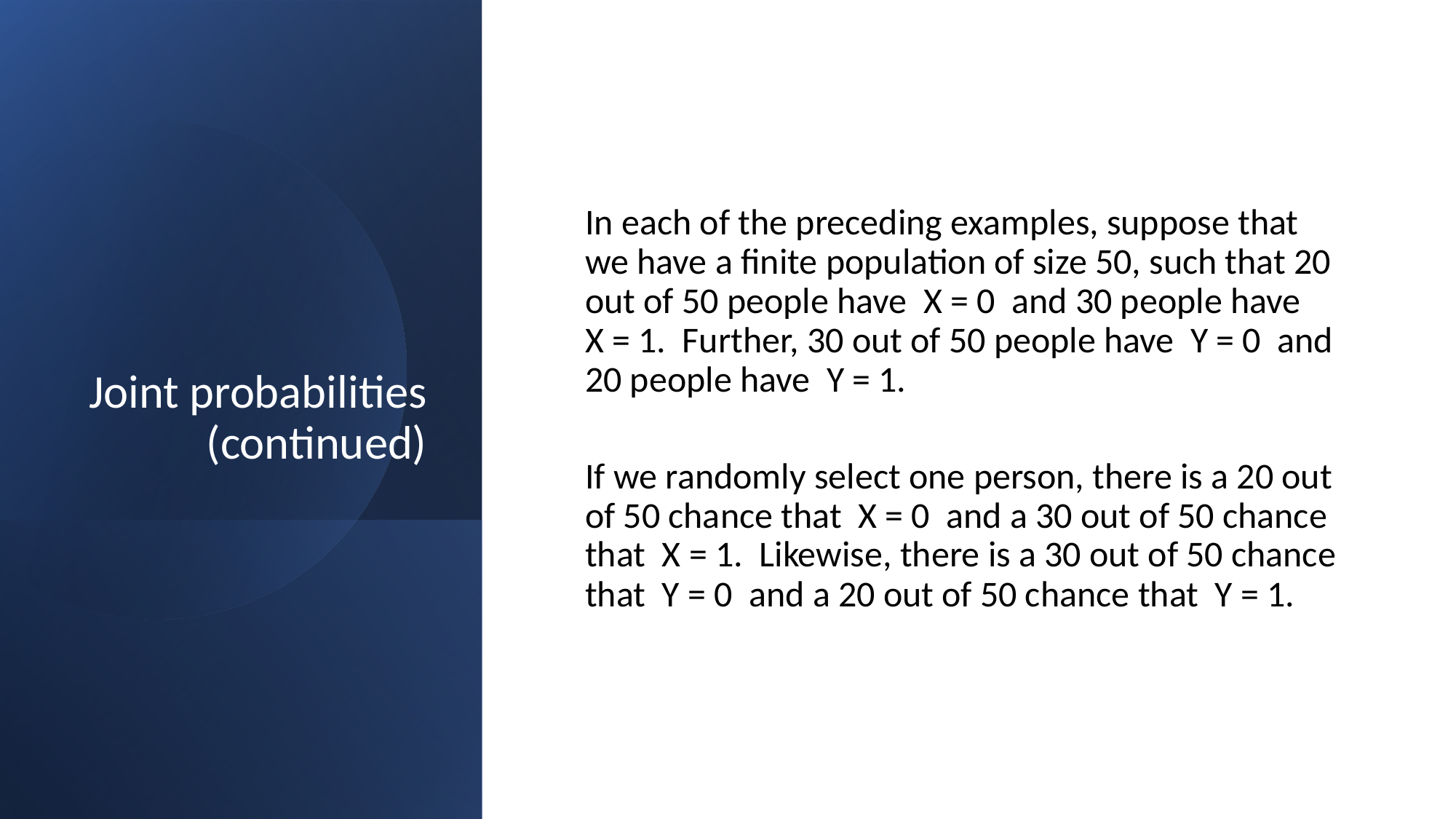

# Joint probabilities (continued)
In each of the preceding examples, suppose that we have a finite population of size 50, such that 20 out of 50 people have  X = 0  and 30 people have    X = 1.  Further, 30 out of 50 people have  Y = 0  and 20 people have  Y = 1.

If we randomly select one person, there is a 20 out of 50 chance that  X = 0  and a 30 out of 50 chance that  X = 1.  Likewise, there is a 30 out of 50 chance that  Y = 0  and a 20 out of 50 chance that  Y = 1.